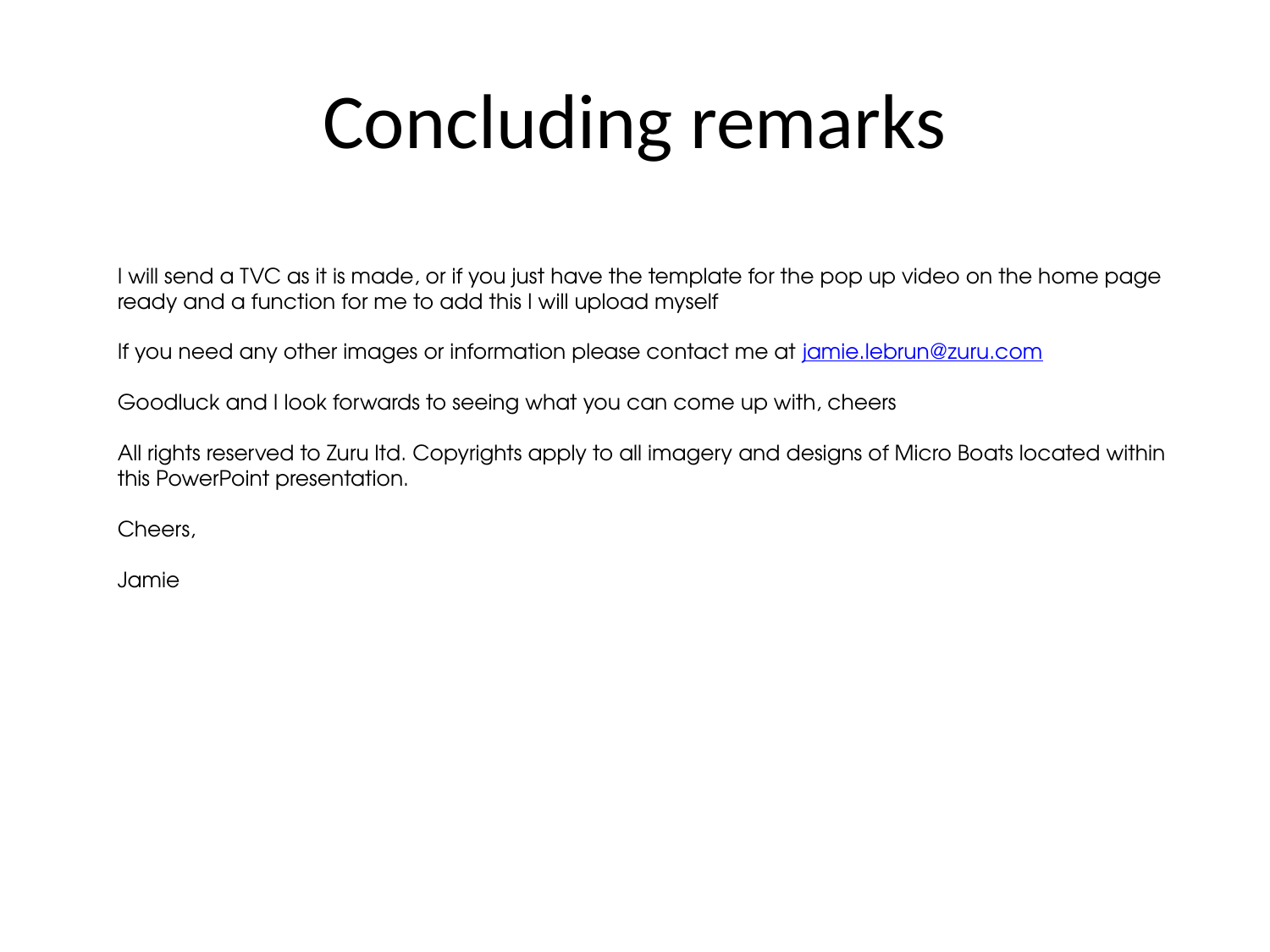

# Concluding remarks
I will send a TVC as it is made, or if you just have the template for the pop up video on the home page ready and a function for me to add this I will upload myself

If you need any other images or information please contact me at jamie.lebrun@zuru.com

Goodluck and I look forwards to seeing what you can come up with, cheers

All rights reserved to Zuru ltd. Copyrights apply to all imagery and designs of Micro Boats located within this PowerPoint presentation.

Cheers,

Jamie